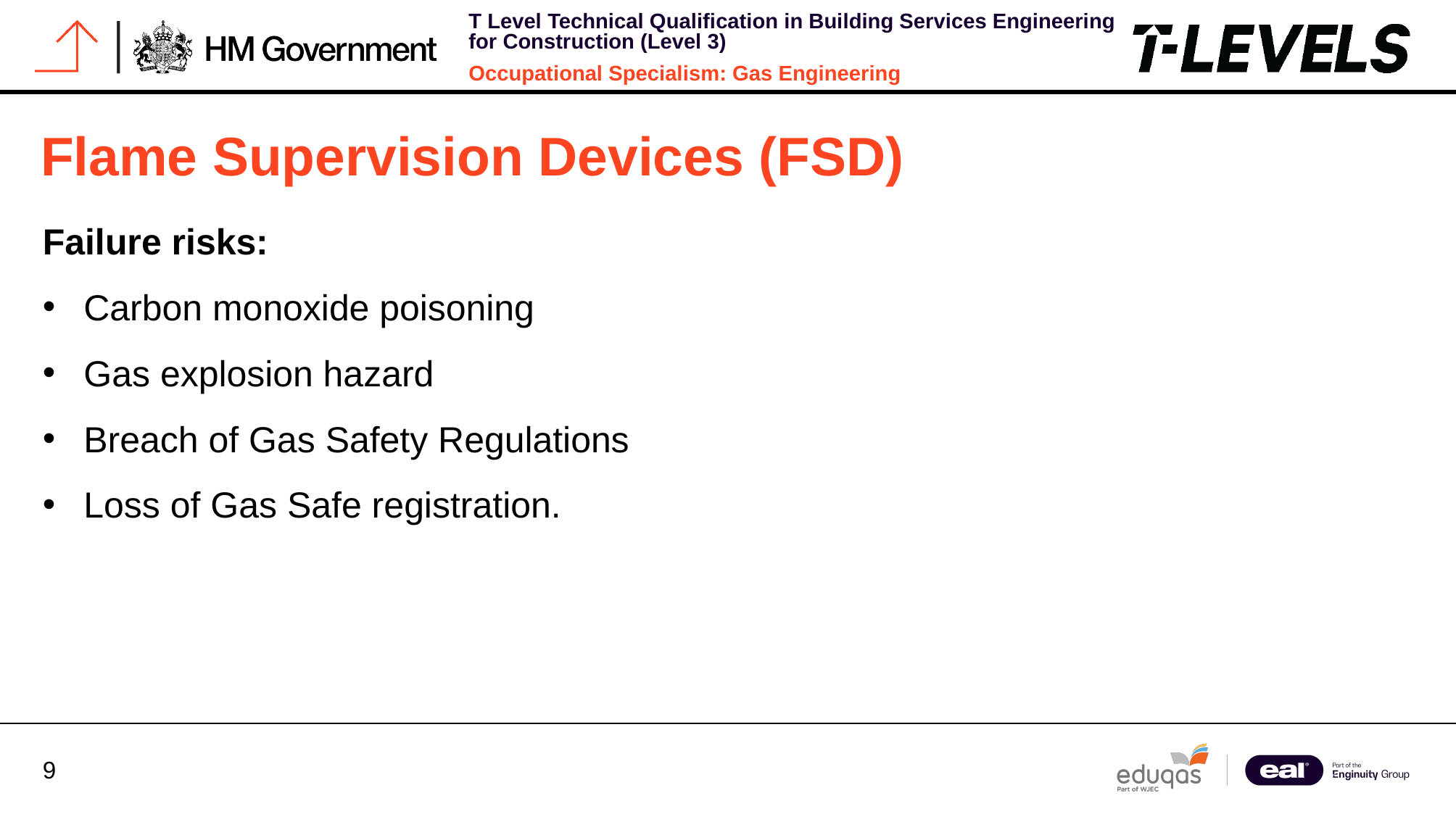

# Flame Supervision Devices (FSD)
Failure risks:
Carbon monoxide poisoning
Gas explosion hazard
Breach of Gas Safety Regulations
Loss of Gas Safe registration.